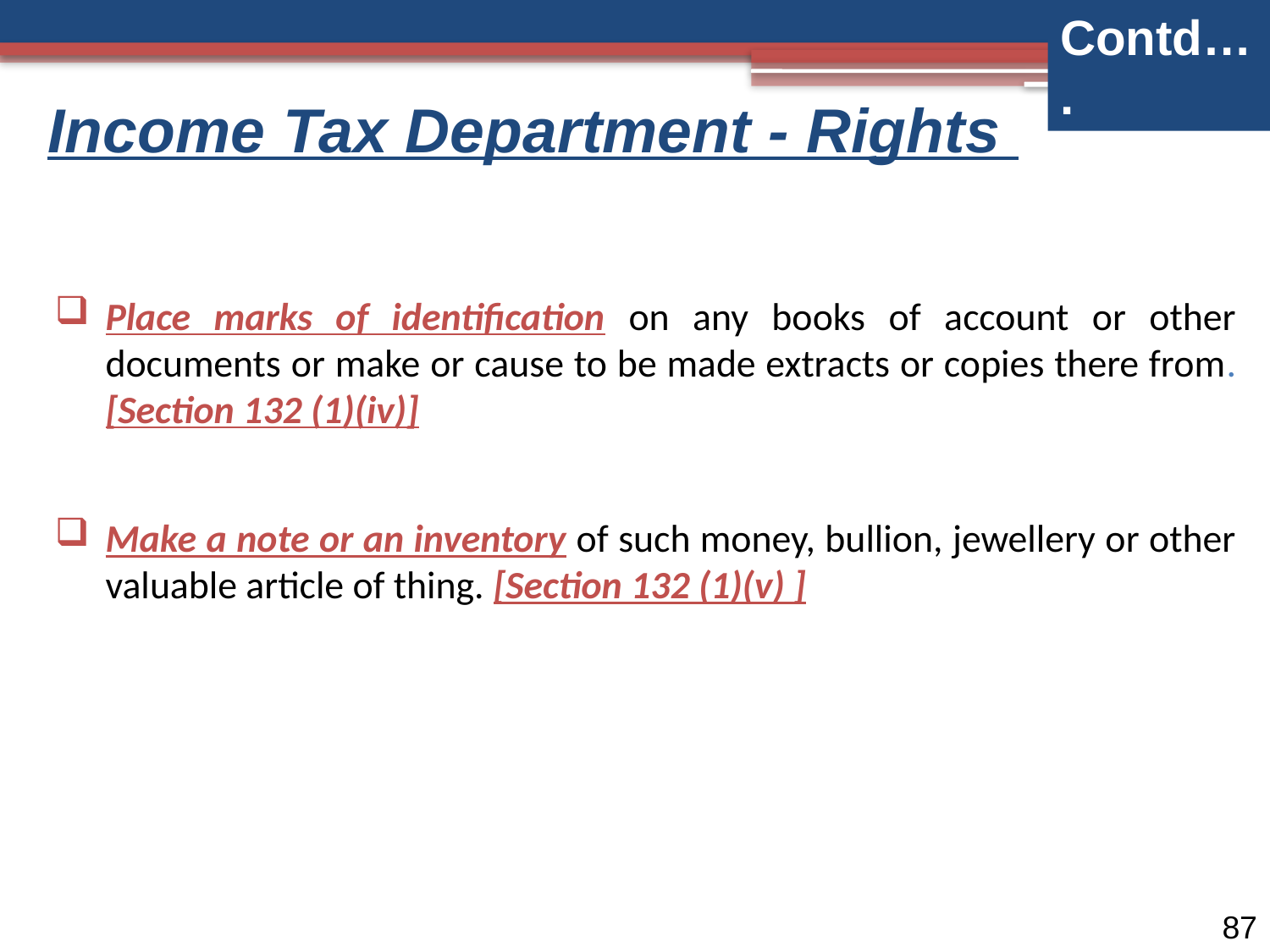

Contd….
# Income Tax Department - Rights
Place marks of identification on any books of account or other documents or make or cause to be made extracts or copies there from. [Section 132 (1)(iv)]

Make a note or an inventory of such money, bullion, jewellery or other valuable article of thing. [Section 132 (1)(v) ]

87